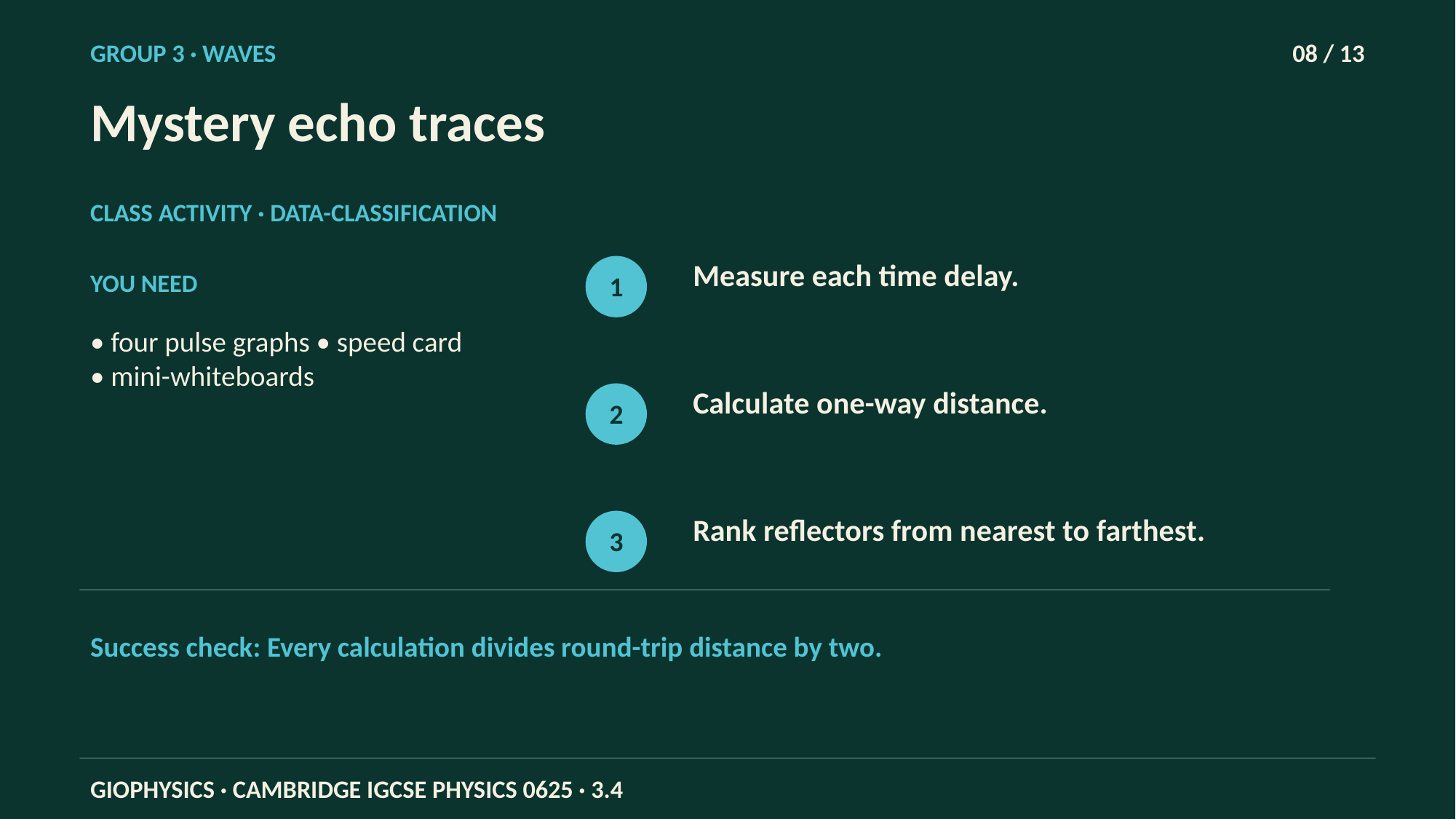

GROUP 3 · WAVES
08 / 13
Mystery echo traces
CLASS ACTIVITY · DATA-CLASSIFICATION
Measure each time delay.

YOU NEED
1
• four pulse graphs • speed card • mini-whiteboards
Calculate one-way distance.

2
Rank reflectors from nearest to farthest.

3

Success check: Every calculation divides round-trip distance by two.

GIOPHYSICS · CAMBRIDGE IGCSE PHYSICS 0625 · 3.4